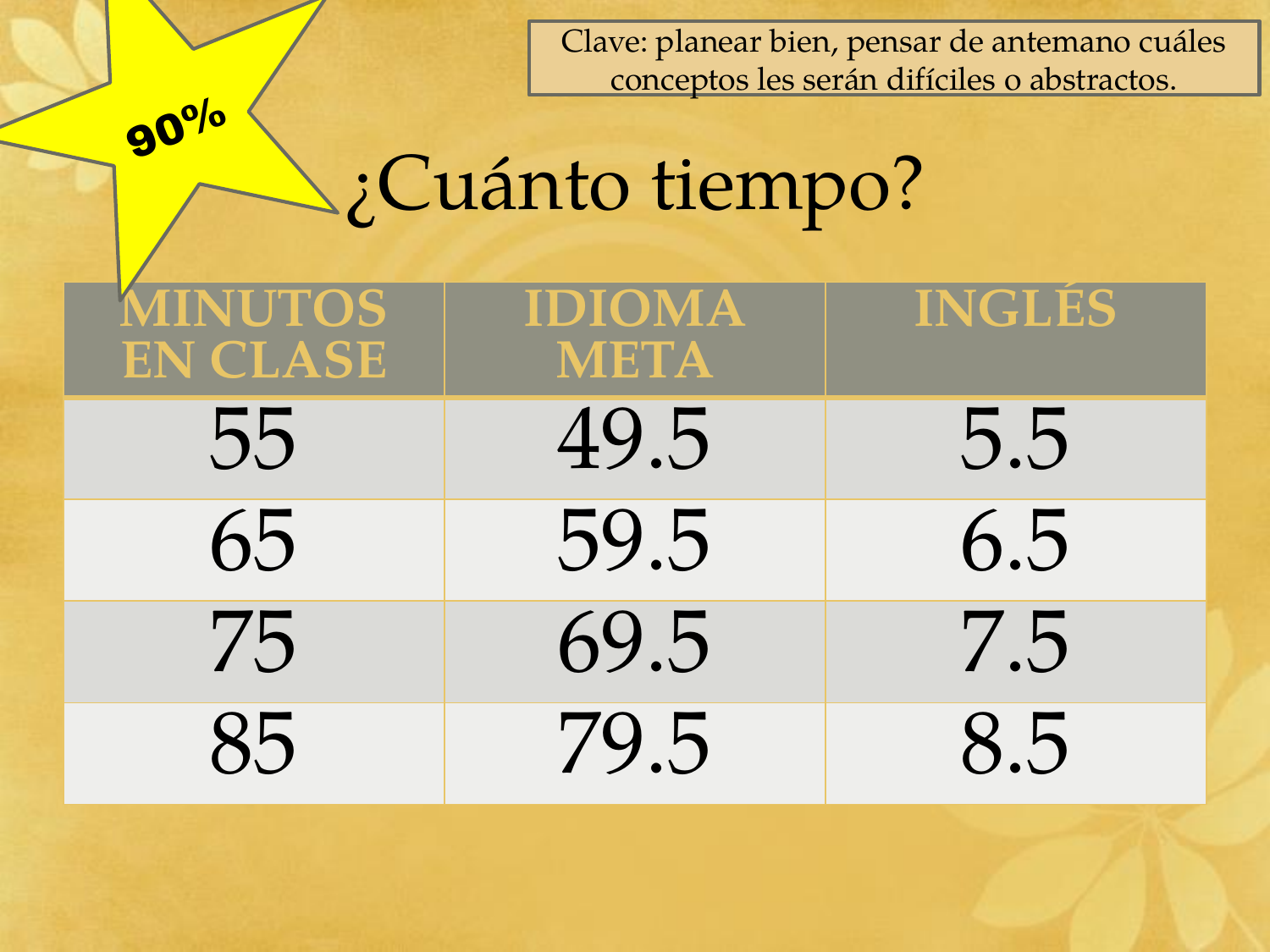

90%
Clave: planear bien, pensar de antemano cuáles conceptos les serán difíciles o abstractos.
# ¿Cuánto tiempo?
| MINUTOS EN CLASE | IDIOMA META | INGLÉS |
| --- | --- | --- |
| 55 | 49.5 | 5.5 |
| 65 | 59.5 | 6.5 |
| 75 | 69.5 | 7.5 |
| 85 | 79.5 | 8.5 |